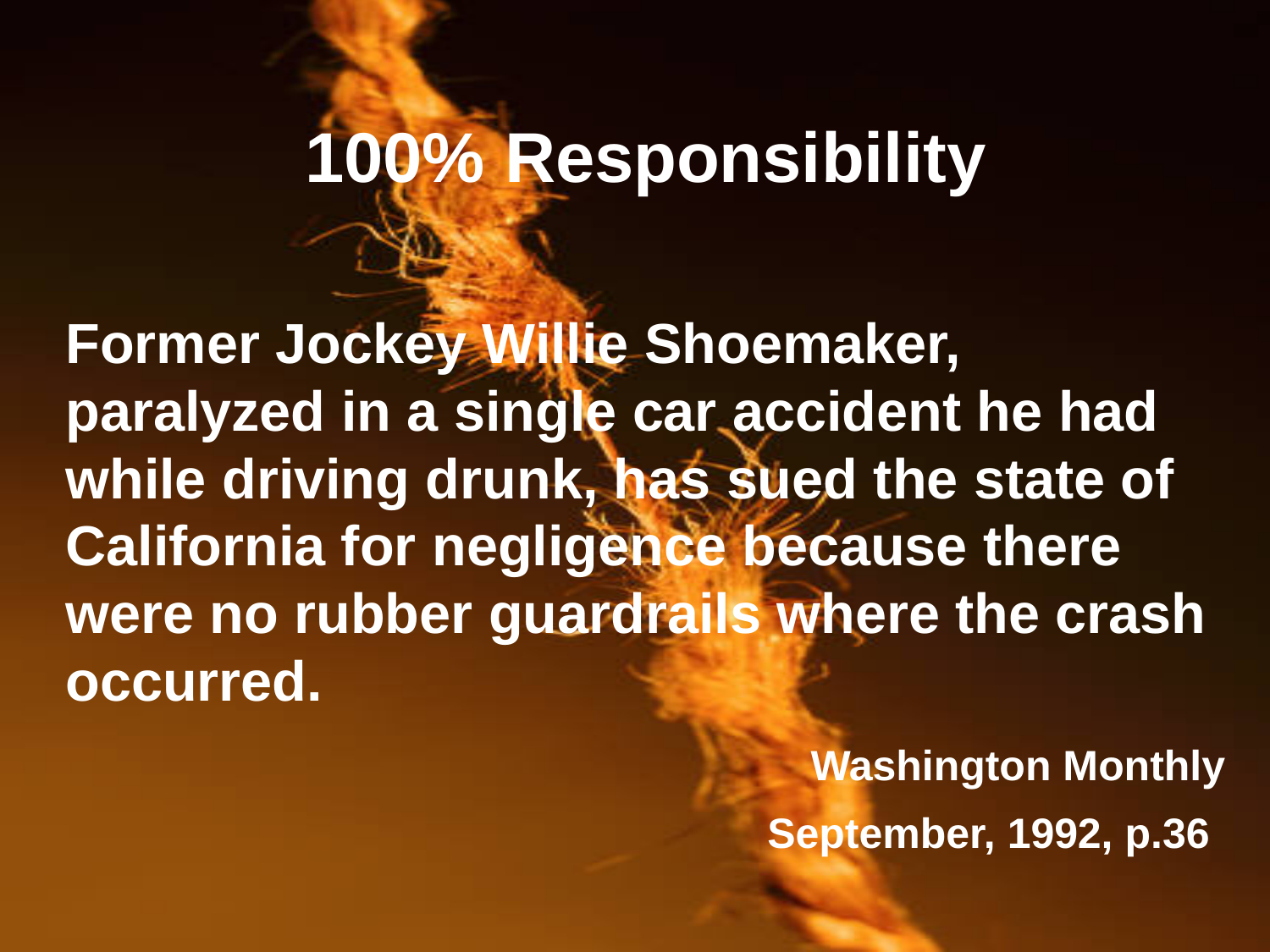

100% Responsibility

Former Jockey Willie Shoemaker, paralyzed in a single car accident he had while driving drunk, has sued the state of California for negligence because there were no rubber guardrails where the crash occurred.
		Washington Monthly
September, 1992, p.36